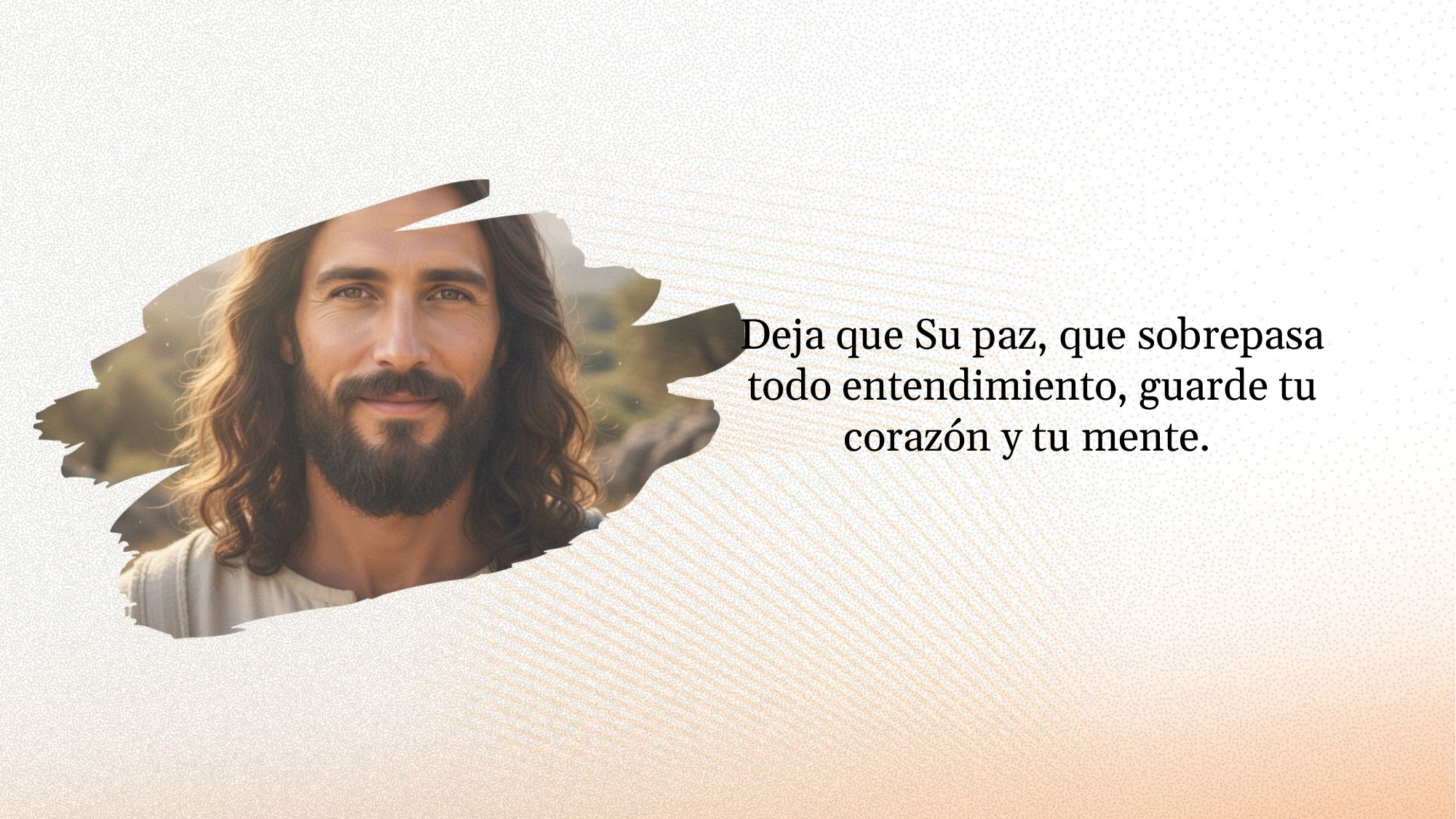

Deja que Su paz, que sobrepasa todo entendimiento, guarde tu corazón y tu mente.